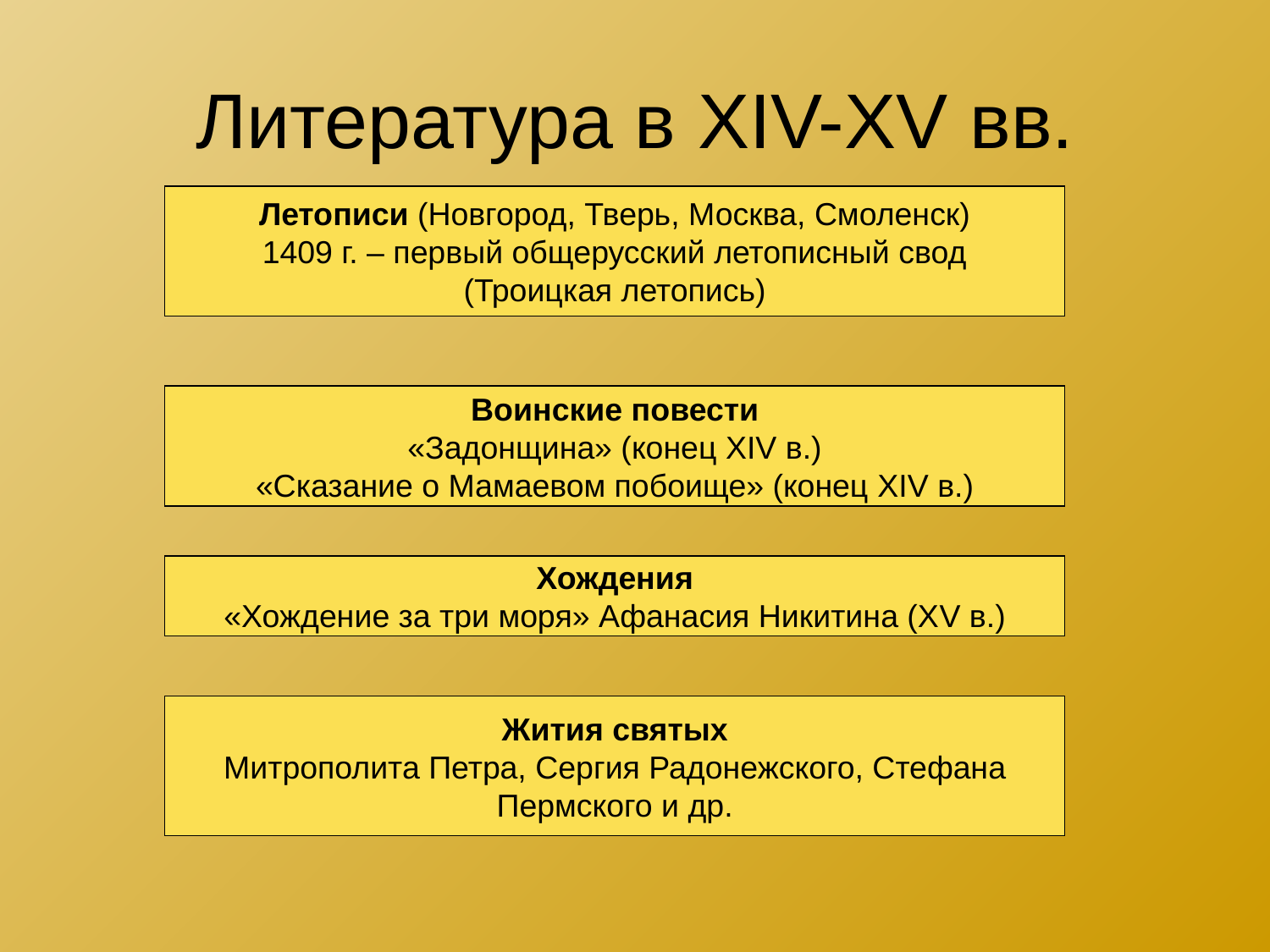

# Литература в XIV-XV вв.
Летописи (Новгород, Тверь, Москва, Смоленск)
1409 г. – первый общерусский летописный свод
(Троицкая летопись)
Воинские повести
«Задонщина» (конец XIV в.)
«Сказание о Мамаевом побоище» (конец XIV в.)
Хождения
«Хождение за три моря» Афанасия Никитина (ХV в.)
Жития святых
Митрополита Петра, Сергия Радонежского, Стефана
Пермского и др.